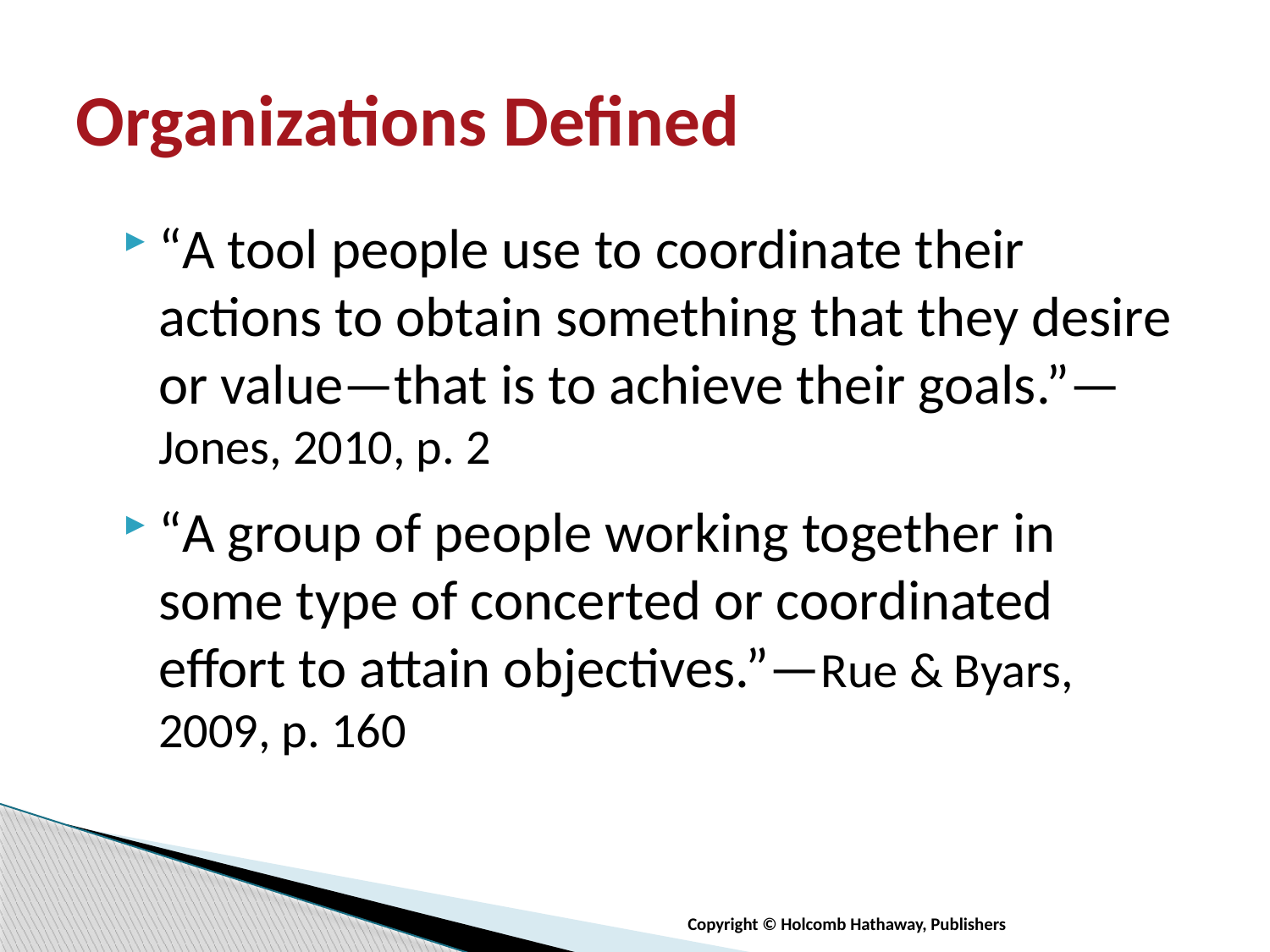

# Organizations Defined
“A tool people use to coordinate their actions to obtain something that they desire or value—that is to achieve their goals.”—Jones, 2010, p. 2
“A group of people working together in some type of concerted or coordinated effort to attain objectives.”—Rue & Byars, 2009, p. 160
Copyright © Holcomb Hathaway, Publishers